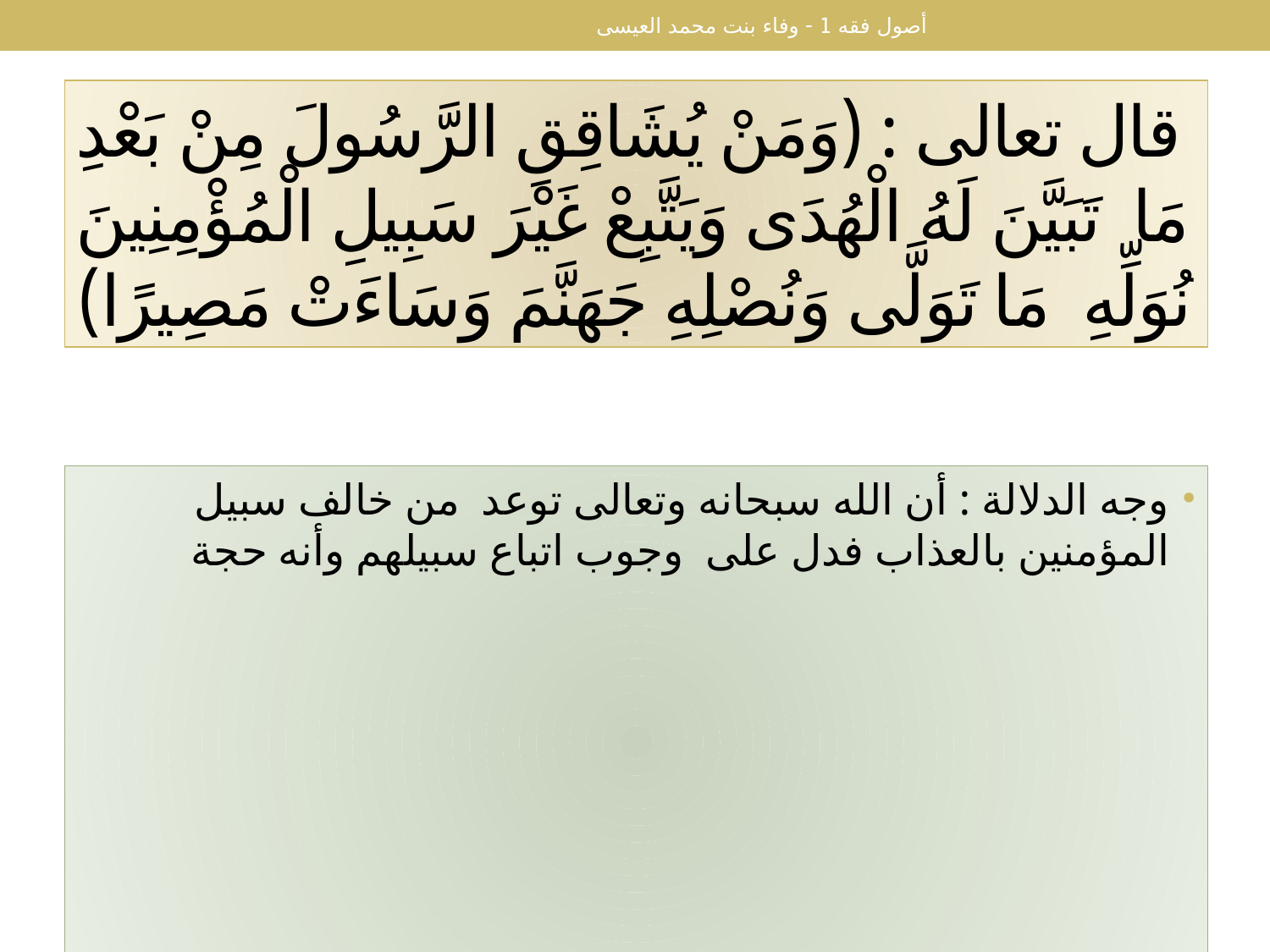

أصول فقه 1 - وفاء بنت محمد العيسى
# قال تعالى : (وَمَنْ يُشَاقِقِ الرَّسُولَ مِنْ بَعْدِ مَا  تَبَيَّنَ لَهُ الْهُدَى وَيَتَّبِعْ غَيْرَ سَبِيلِ الْمُؤْمِنِينَ نُوَلِّهِ  مَا تَوَلَّى وَنُصْلِهِ جَهَنَّمَ وَسَاءَتْ مَصِيرًا)
وجه الدلالة : أن الله سبحانه وتعالى توعد  من خالف سبيل المؤمنين بالعذاب فدل على  وجوب اتباع سبيلهم وأنه حجة